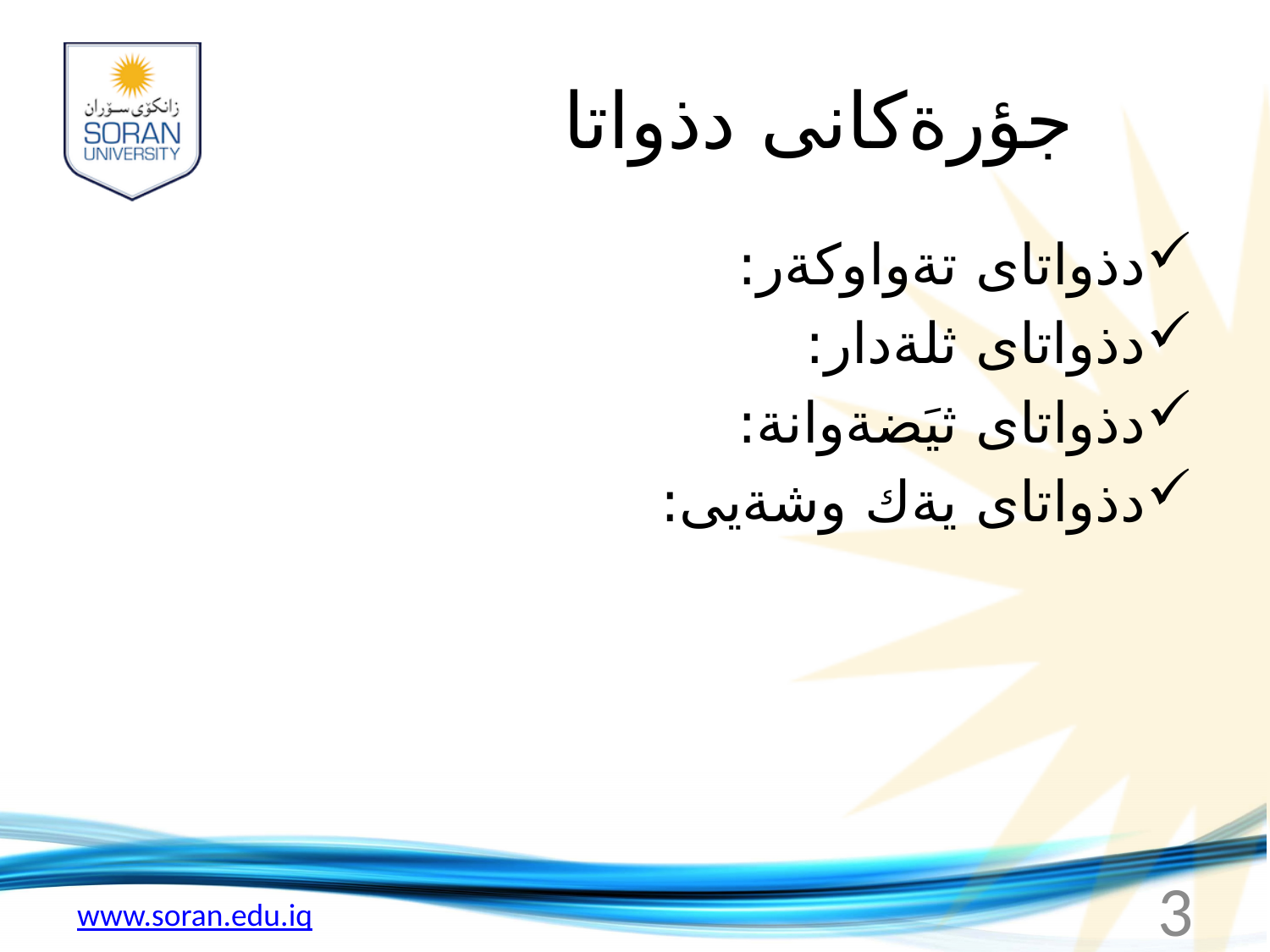

# جؤرةكانى دذواتا
دذواتاى تةواوكةر:
دذواتاى ثلةدار:
دذواتاى ثيَضةوانة:
دذواتاى يةك وشةيى:
3